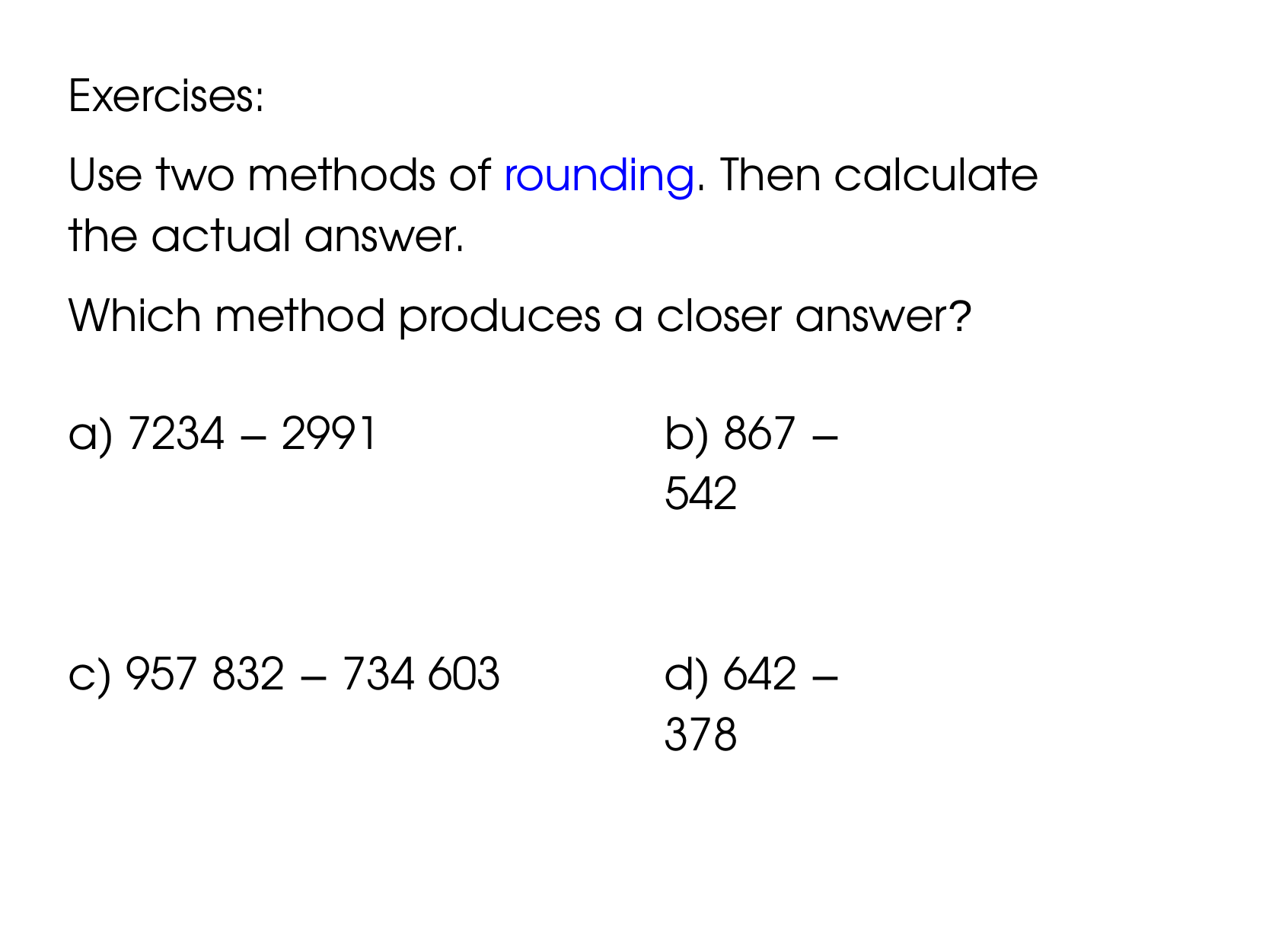

Exercises:
Use two methods of rounding. Then calculate
the actual answer.
Which method produces a closer answer?
a) 7234 − 2991
b) 867 − 542
c) 957 832 − 734 603
d) 642 − 378